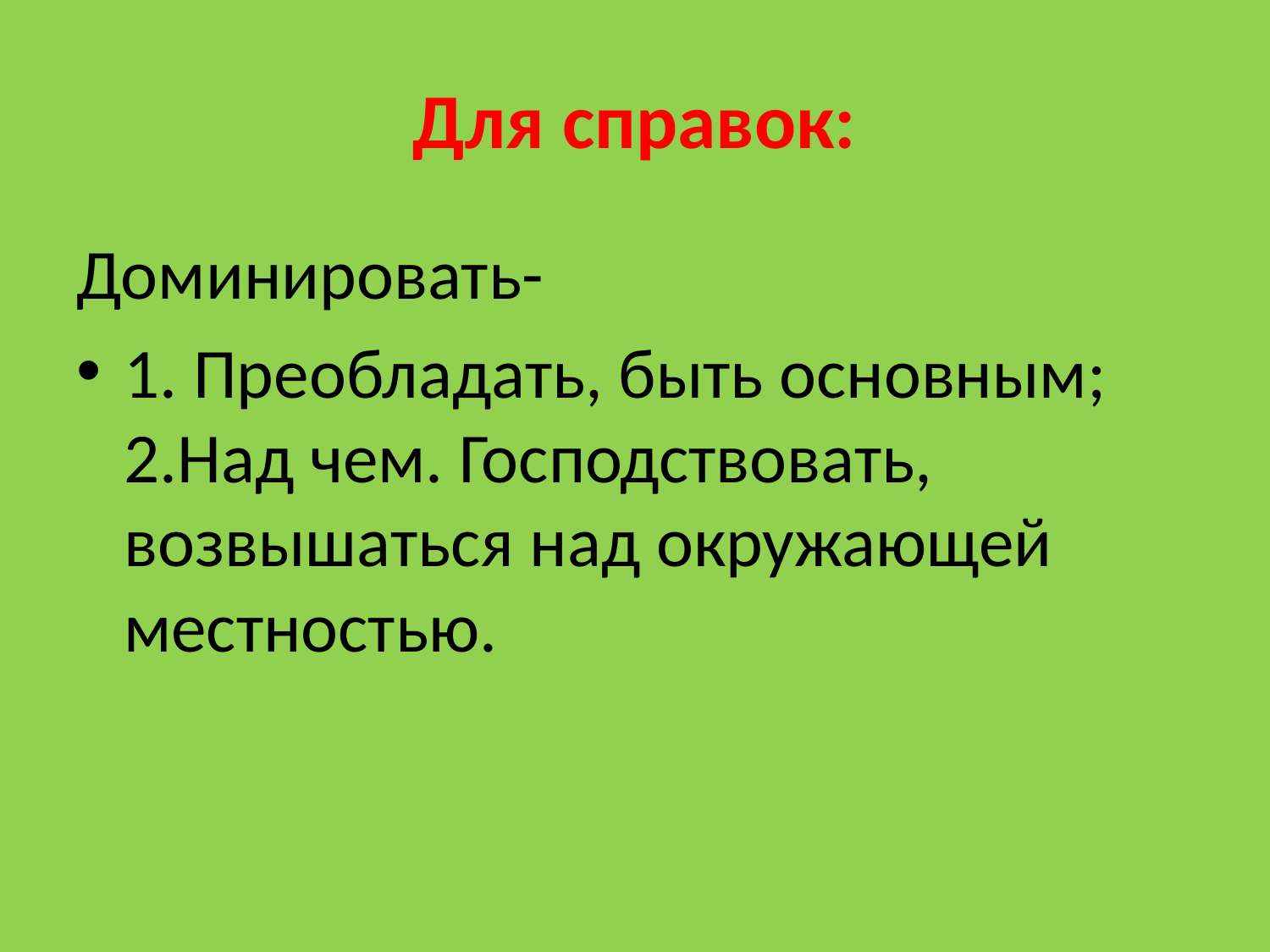

# Для справок:
Доминировать-
1. Преобладать, быть основным; 2.Над чем. Господствовать, возвышаться над окружающей местностью.